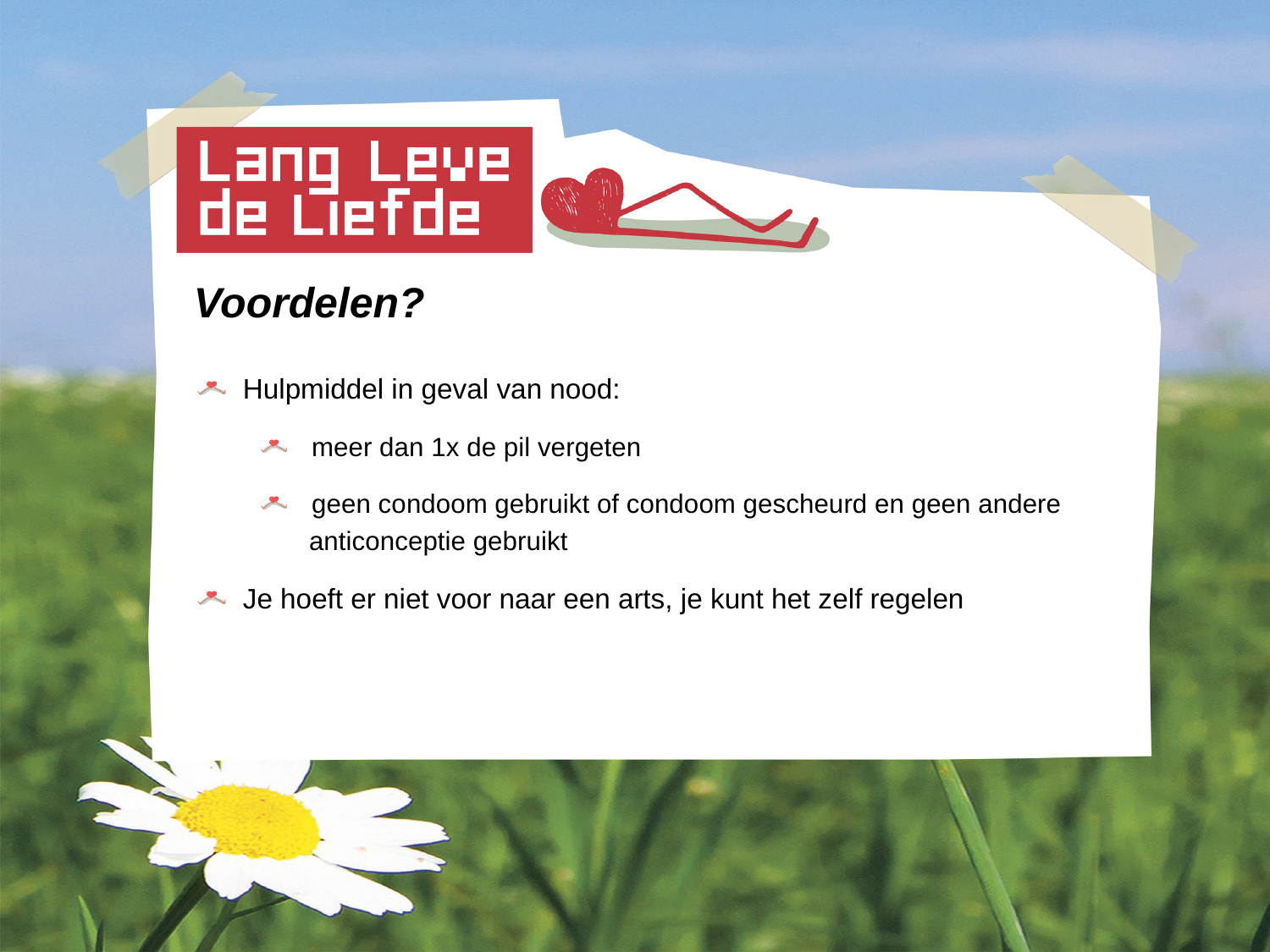

Voordelen?

  Hulpmiddel in geval van nood:

  meer dan 1x de pil vergeten

  geen condoom gebruikt of condoom gescheurd en geen andere
       anticonceptie gebruikt

  Je hoeft er niet voor naar een arts, je kunt het zelf regelen